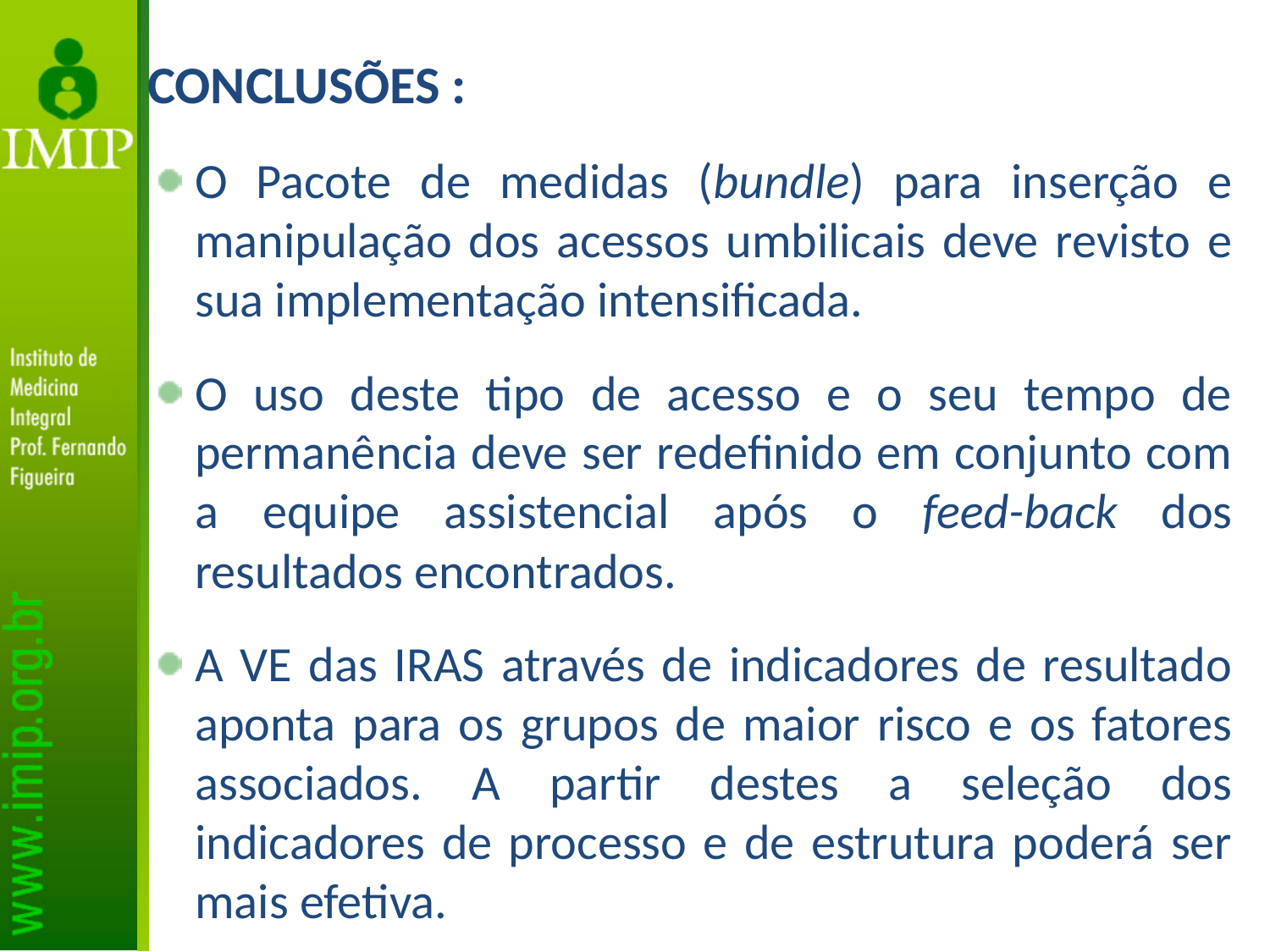

CONCLUSÕES :

O Pacote de medidas (bundle) para inserção e manipulação dos acessos umbilicais deve revisto e sua implementação intensificada.

O uso deste tipo de acesso e o seu tempo de permanência deve ser redefinido em conjunto com a equipe assistencial após o feed-back dos resultados encontrados.

A VE das IRAS através de indicadores de resultado aponta para os grupos de maior risco e os fatores associados. A partir destes a seleção dos indicadores de processo e de estrutura poderá ser mais efetiva.